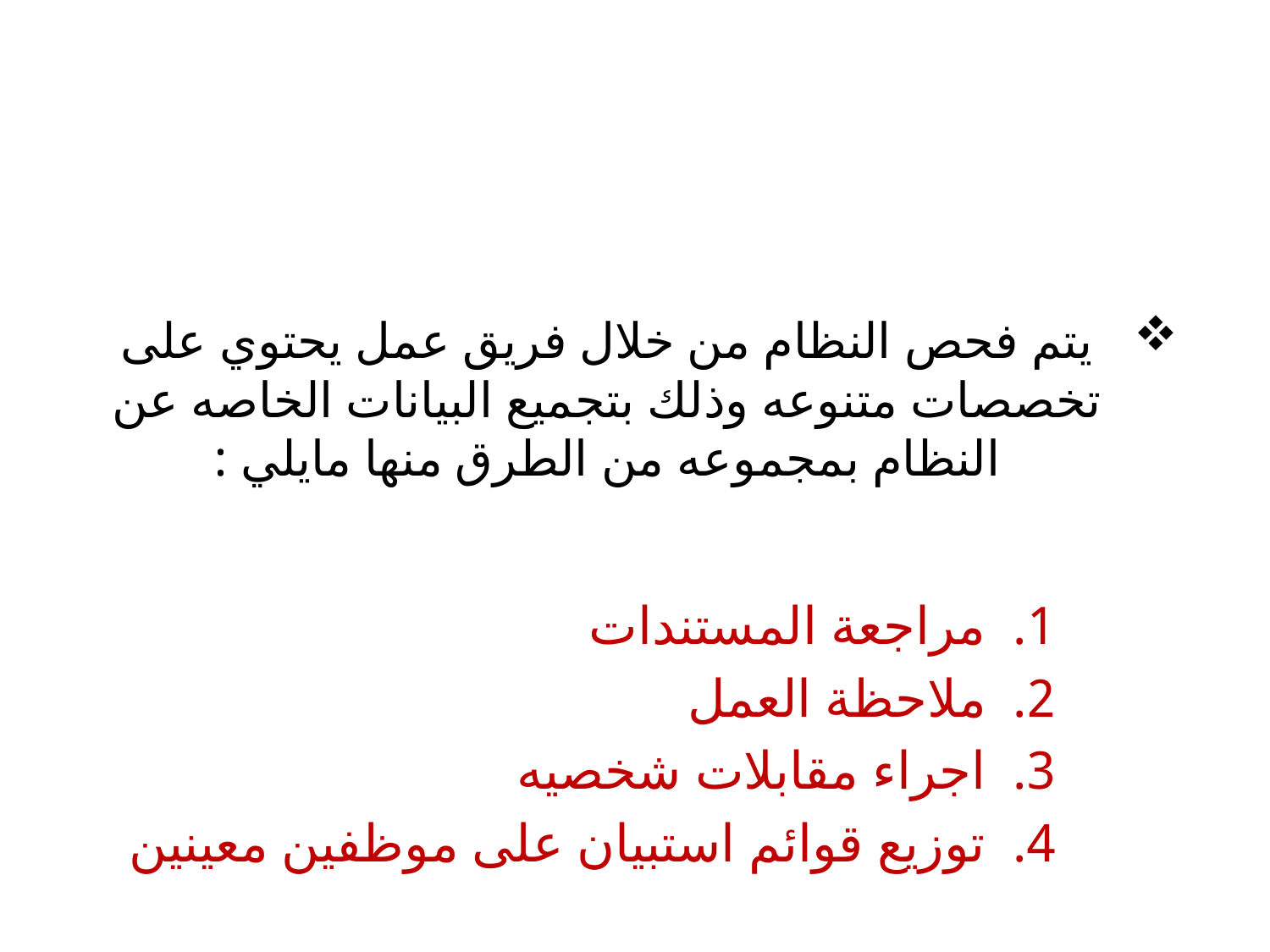

# يتم فحص النظام من خلال فريق عمل يحتوي على تخصصات متنوعه وذلك بتجميع البيانات الخاصه عن النظام بمجموعه من الطرق منها مايلي :
مراجعة المستندات
ملاحظة العمل
اجراء مقابلات شخصيه
توزيع قوائم استبيان على موظفين معينين